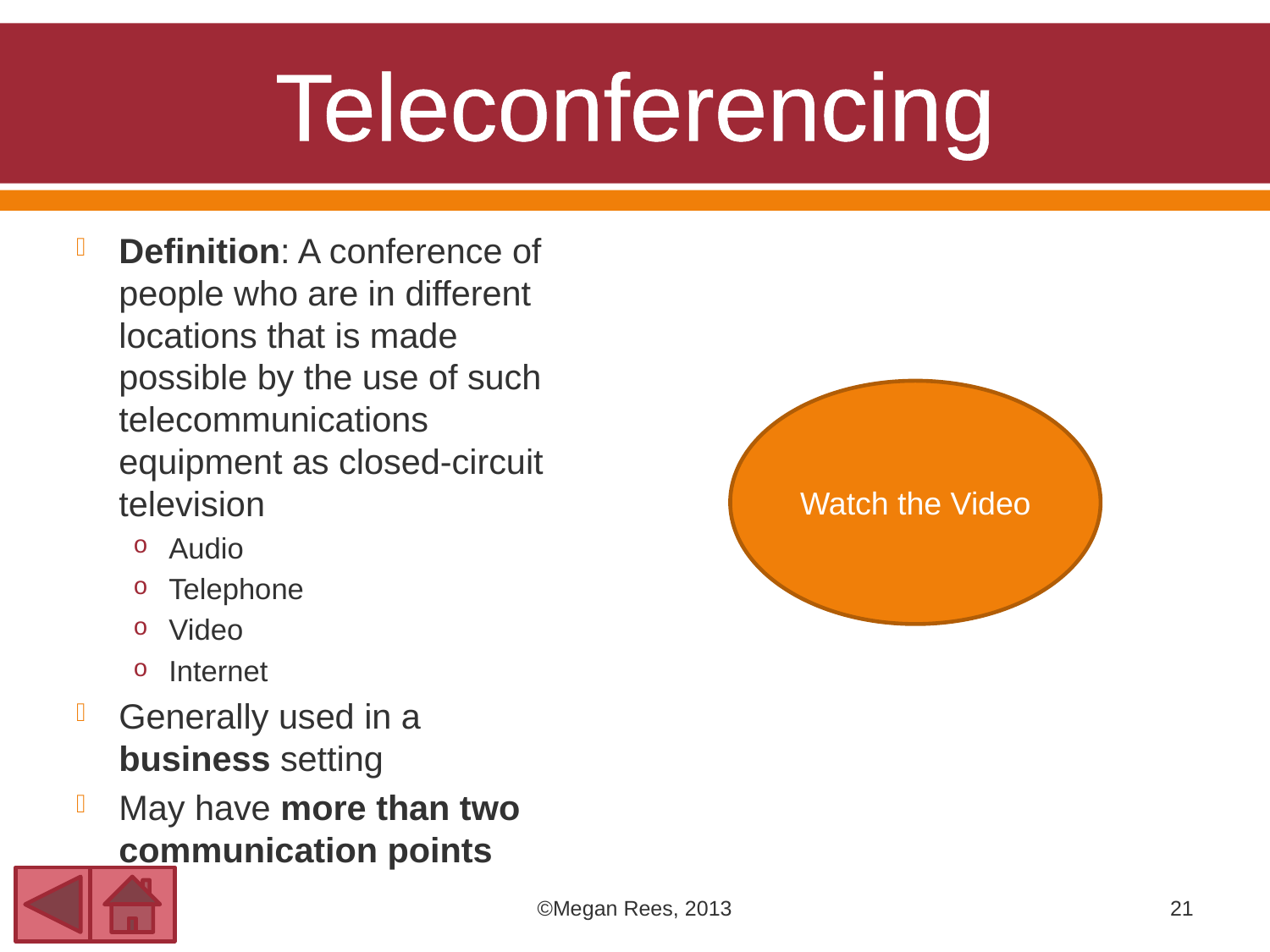

# Teleconferencing
Definition: A conference of people who are in different locations that is made possible by the use of such telecommunications equipment as closed-circuit television
Audio
Telephone
Video
Internet
Generally used in a business setting
May have more than two communication points
Watch the Video

©Megan Rees, 2013
21